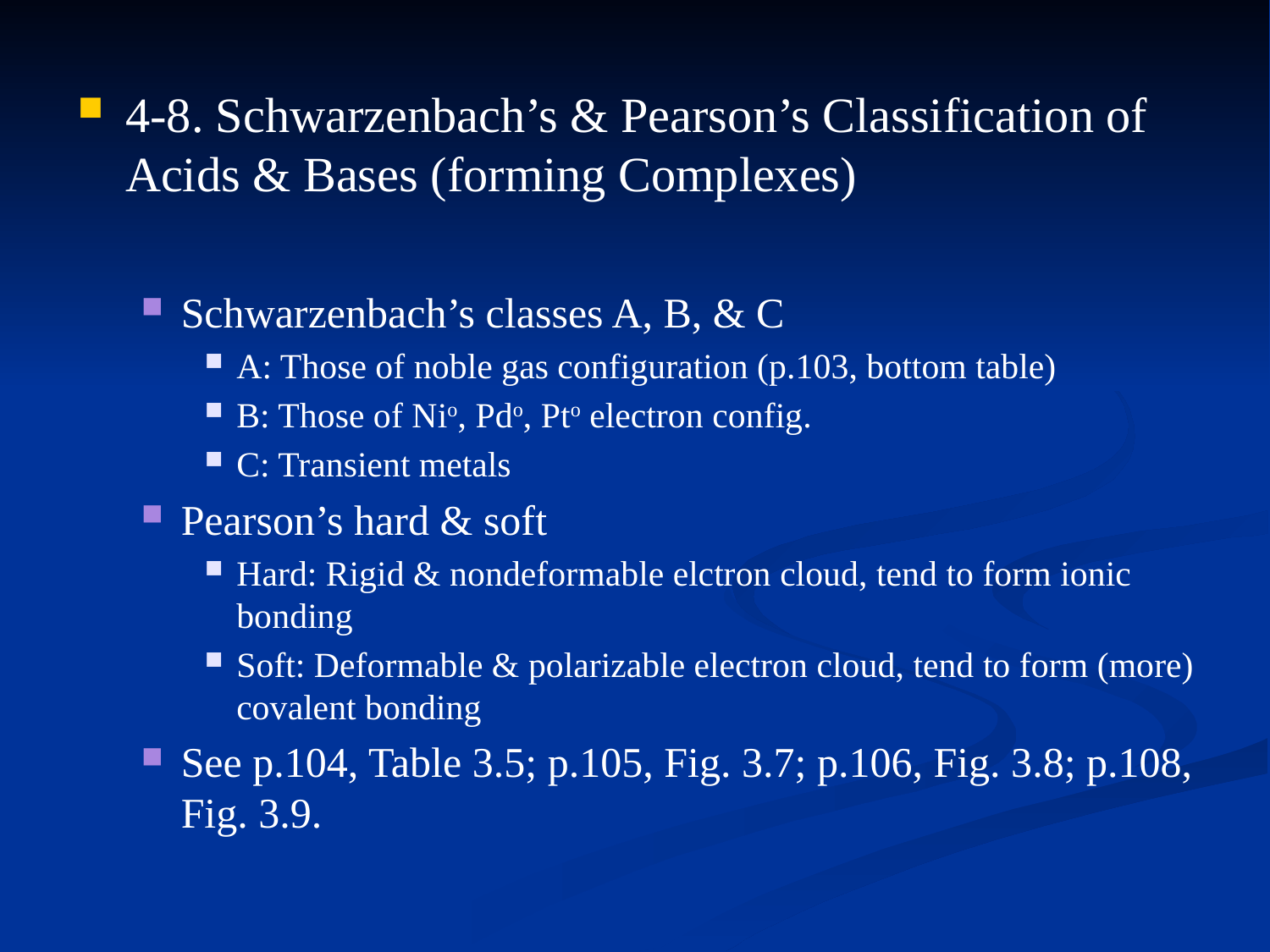

4-8. Schwarzenbach’s & Pearson’s Classification of Acids & Bases (forming Complexes)

Schwarzenbach’s classes A, B, & C
A: Those of noble gas configuration (p.103, bottom table)
B: Those of Nio, Pdo, Pto electron config.
C: Transient metals
Pearson’s hard & soft
Hard: Rigid & nondeformable elctron cloud, tend to form ionic bonding
Soft: Deformable & polarizable electron cloud, tend to form (more) covalent bonding
See p.104, Table 3.5; p.105, Fig. 3.7; p.106, Fig. 3.8; p.108, Fig. 3.9.